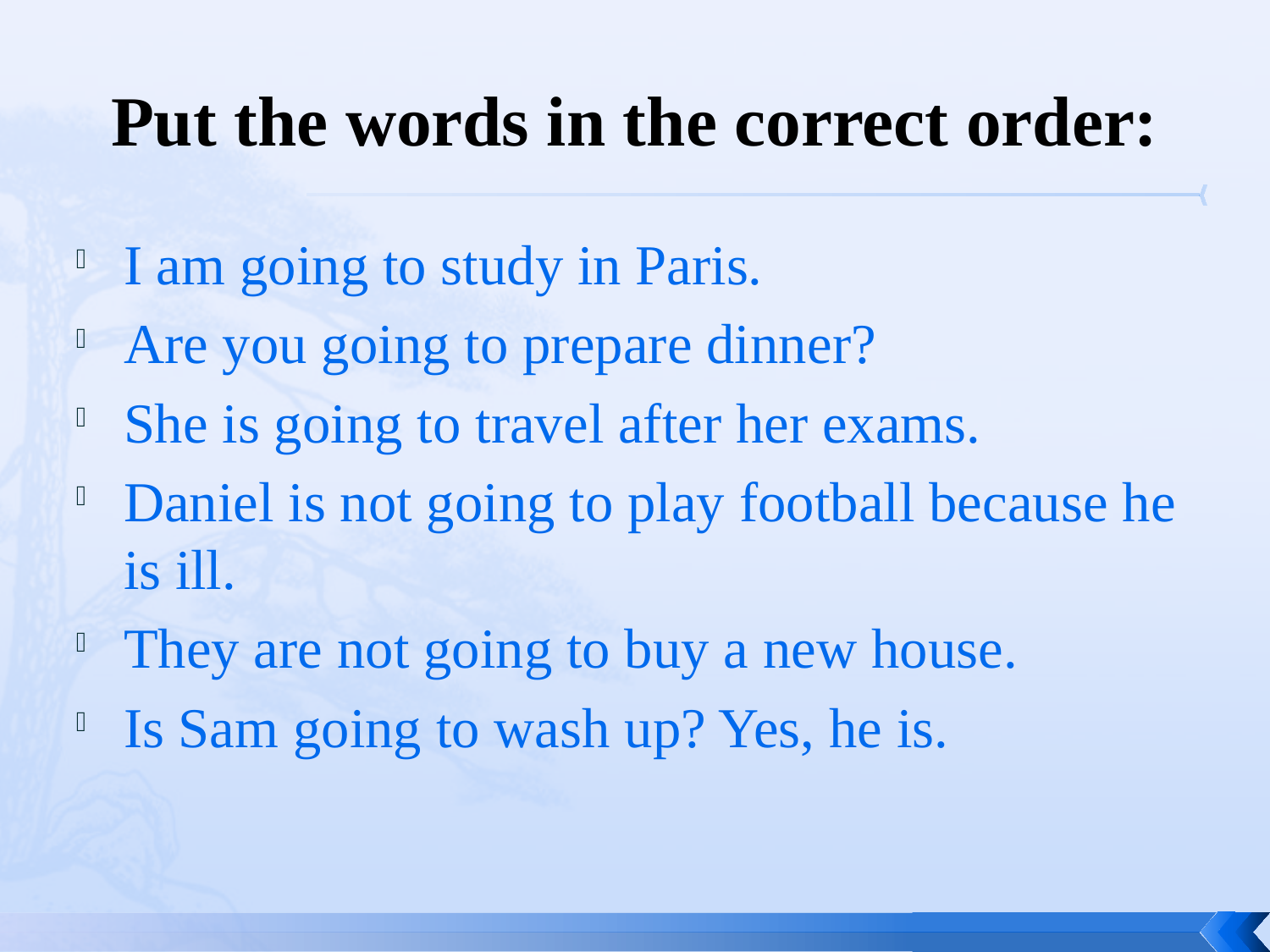

# Put the words in the correct order:
I am going to study in Paris.
Are you going to prepare dinner?
She is going to travel after her exams.
Daniel is not going to play football because he is ill.
They are not going to buy a new house.
Is Sam going to wash up? Yes, he is.